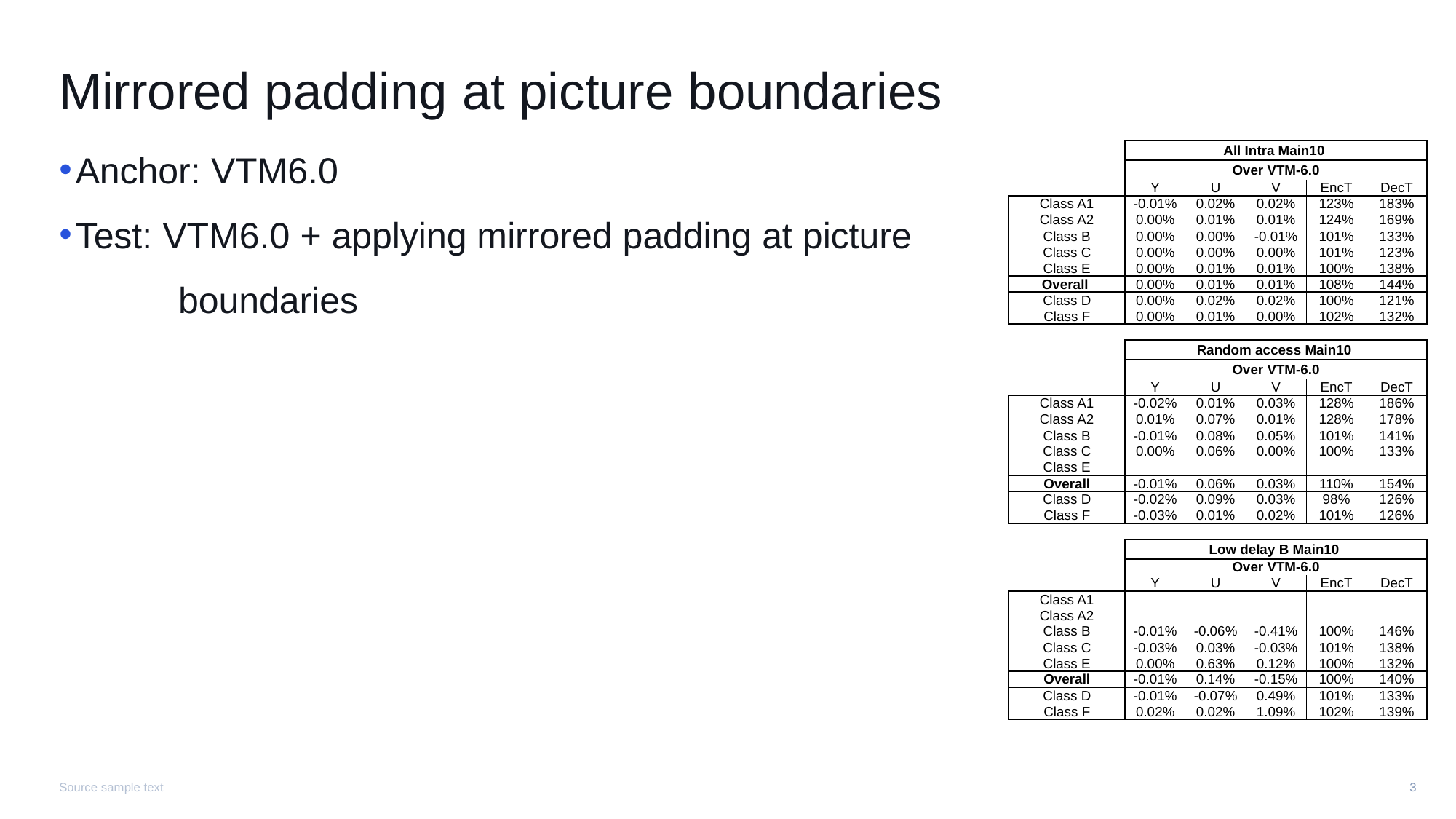

# Mirrored padding at picture boundaries
|  | All Intra Main10 |  |  |  |  |
| --- | --- | --- | --- | --- | --- |
|  | Over VTM-6.0 |  |  |  |  |
|  | Y | U | V | EncT | DecT |
| Class A1 | -0.01% | 0.02% | 0.02% | 123% | 183% |
| Class A2 | 0.00% | 0.01% | 0.01% | 124% | 169% |
| Class B | 0.00% | 0.00% | -0.01% | 101% | 133% |
| Class C | 0.00% | 0.00% | 0.00% | 101% | 123% |
| Class E | 0.00% | 0.01% | 0.01% | 100% | 138% |
| Overall | 0.00% | 0.01% | 0.01% | 108% | 144% |
| Class D | 0.00% | 0.02% | 0.02% | 100% | 121% |
| Class F | 0.00% | 0.01% | 0.00% | 102% | 132% |
|  |  |  |  |  |  |
|  | Random access Main10 |  |  |  |  |
|  | Over VTM-6.0 |  |  |  |  |
|  | Y | U | V | EncT | DecT |
| Class A1 | -0.02% | 0.01% | 0.03% | 128% | 186% |
| Class A2 | 0.01% | 0.07% | 0.01% | 128% | 178% |
| Class B | -0.01% | 0.08% | 0.05% | 101% | 141% |
| Class C | 0.00% | 0.06% | 0.00% | 100% | 133% |
| Class E |  |  |  |  |  |
| Overall | -0.01% | 0.06% | 0.03% | 110% | 154% |
| Class D | -0.02% | 0.09% | 0.03% | 98% | 126% |
| Class F | -0.03% | 0.01% | 0.02% | 101% | 126% |
|  |  |  |  |  |  |
|  | Low delay B Main10 |  |  |  |  |
|  | Over VTM-6.0 |  |  |  |  |
|  | Y | U | V | EncT | DecT |
| Class A1 |  |  |  |  |  |
| Class A2 |  |  |  |  |  |
| Class B | -0.01% | -0.06% | -0.41% | 100% | 146% |
| Class C | -0.03% | 0.03% | -0.03% | 101% | 138% |
| Class E | 0.00% | 0.63% | 0.12% | 100% | 132% |
| Overall | -0.01% | 0.14% | -0.15% | 100% | 140% |
| Class D | -0.01% | -0.07% | 0.49% | 101% | 133% |
| Class F | 0.02% | 0.02% | 1.09% | 102% | 139% |
Anchor: VTM6.0
Test: VTM6.0 + applying mirrored padding at picture
	 boundaries
Source sample text